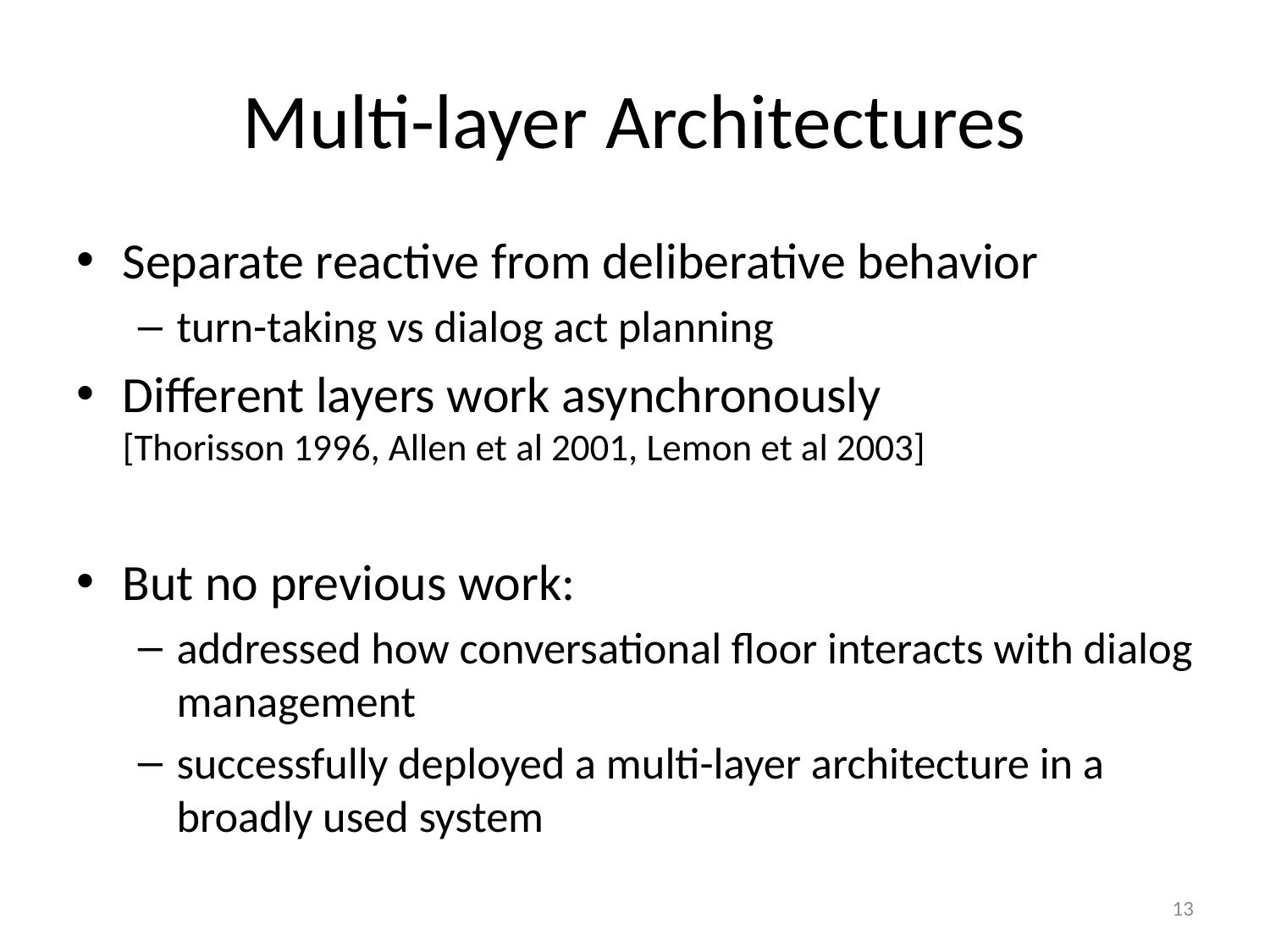

# Multi-layer Architectures
Separate reactive from deliberative behavior
turn-taking vs dialog act planning
Different layers work asynchronously
[Thorisson 1996, Allen et al 2001, Lemon et al 2003]

But no previous work:
addressed how conversational floor interacts with dialog management
successfully deployed a multi-layer architecture in a broadly used system
13